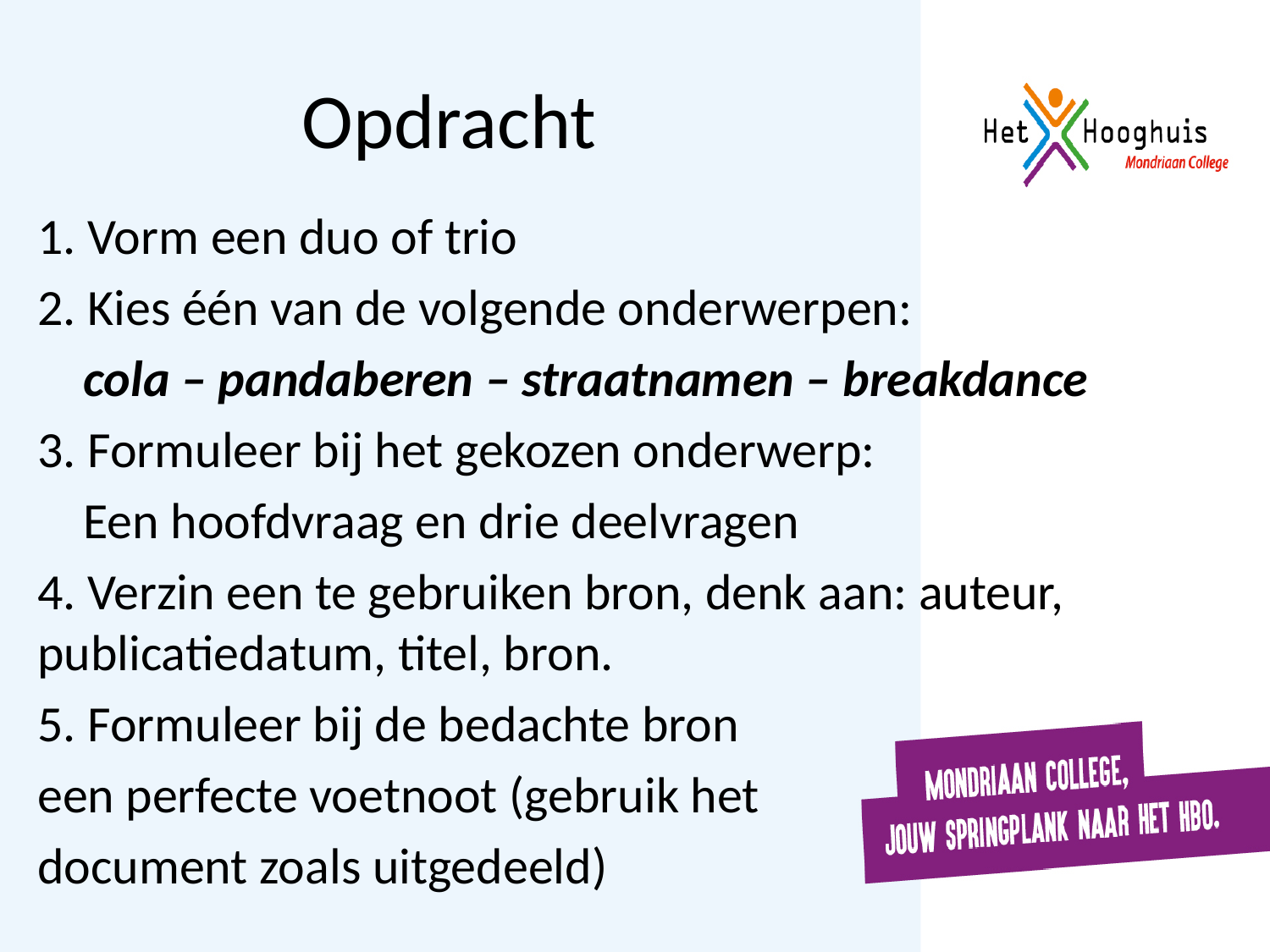

# Opdracht
1. Vorm een duo of trio
2. Kies één van de volgende onderwerpen:
    cola – pandaberen – straatnamen – breakdance
3. Formuleer bij het gekozen onderwerp:
    Een hoofdvraag en drie deelvragen
4. Verzin een te gebruiken bron, denk aan: auteur, publicatiedatum, titel, bron.
5. Formuleer bij de bedachte bron
een perfecte voetnoot (gebruik het
document zoals uitgedeeld)